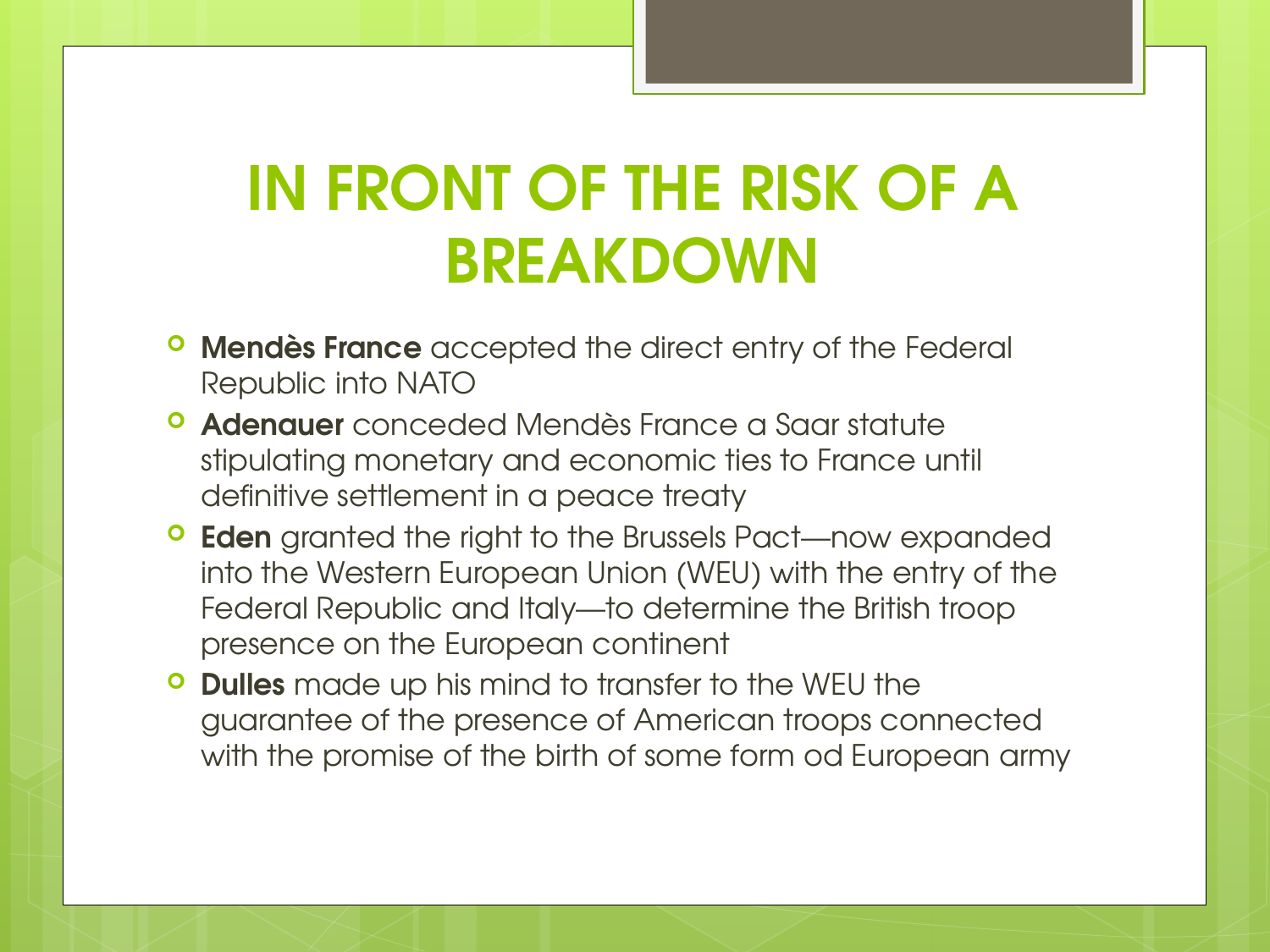

# IN FRONT OF THE RISK OF A BREAKDOWN
Mendès France accepted the direct entry of the Federal Republic into NATO
Adenauer conceded Mendès France a Saar statute stipulating monetary and economic ties to France until definitive settlement in a peace treaty
Eden granted the right to the Brussels Pact—now expanded into the Western European Union (WEU) with the entry of the Federal Republic and Italy—to determine the British troop presence on the European continent
Dulles made up his mind to transfer to the WEU the guarantee of the presence of American troops connected with the promise of the birth of some form od European army